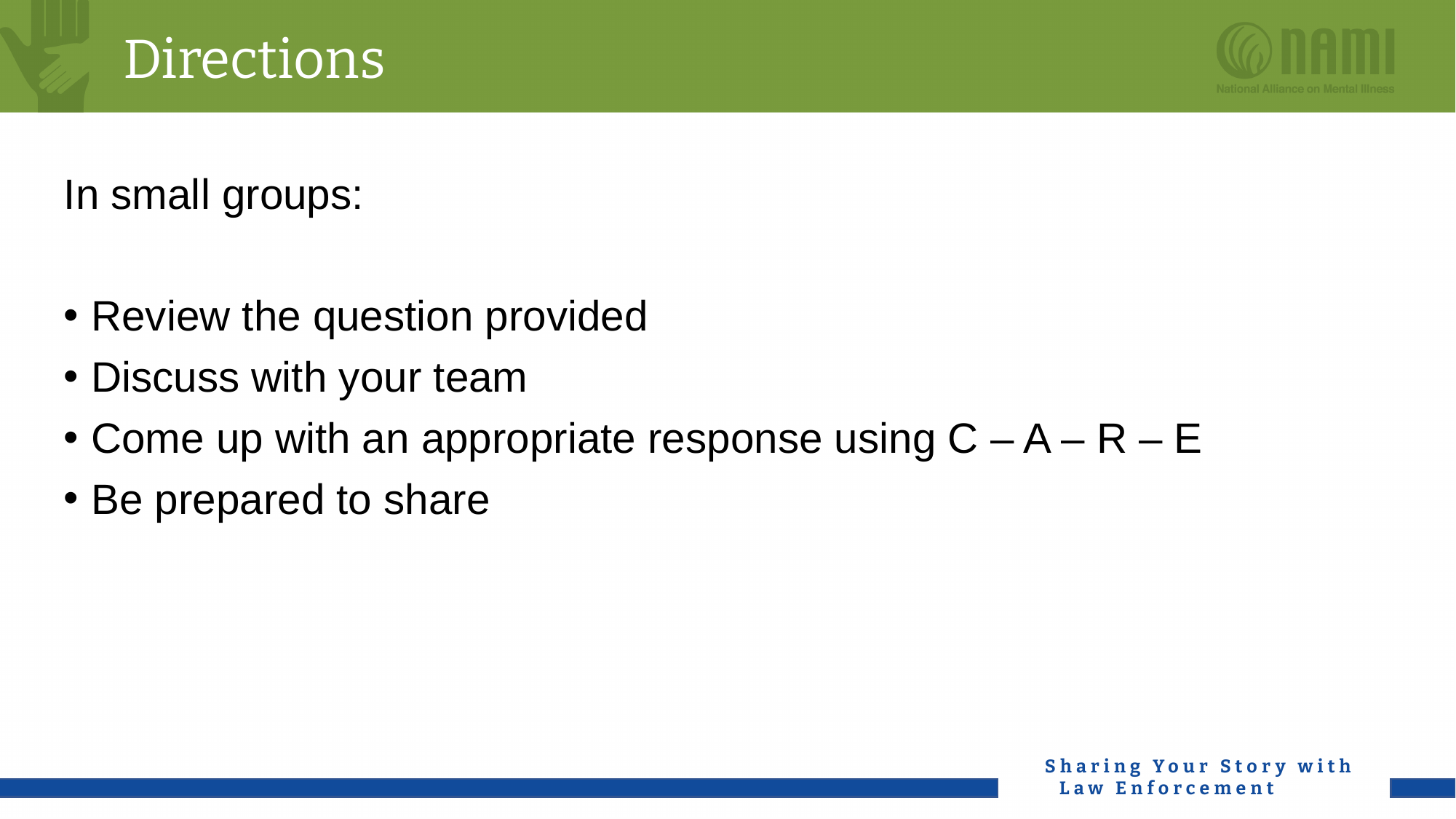

# Directions
In small groups:

Review the question provided
Discuss with your team
Come up with an appropriate response using C – A – R – E
Be prepared to share
Sharing Your Story with
Law Enforcement